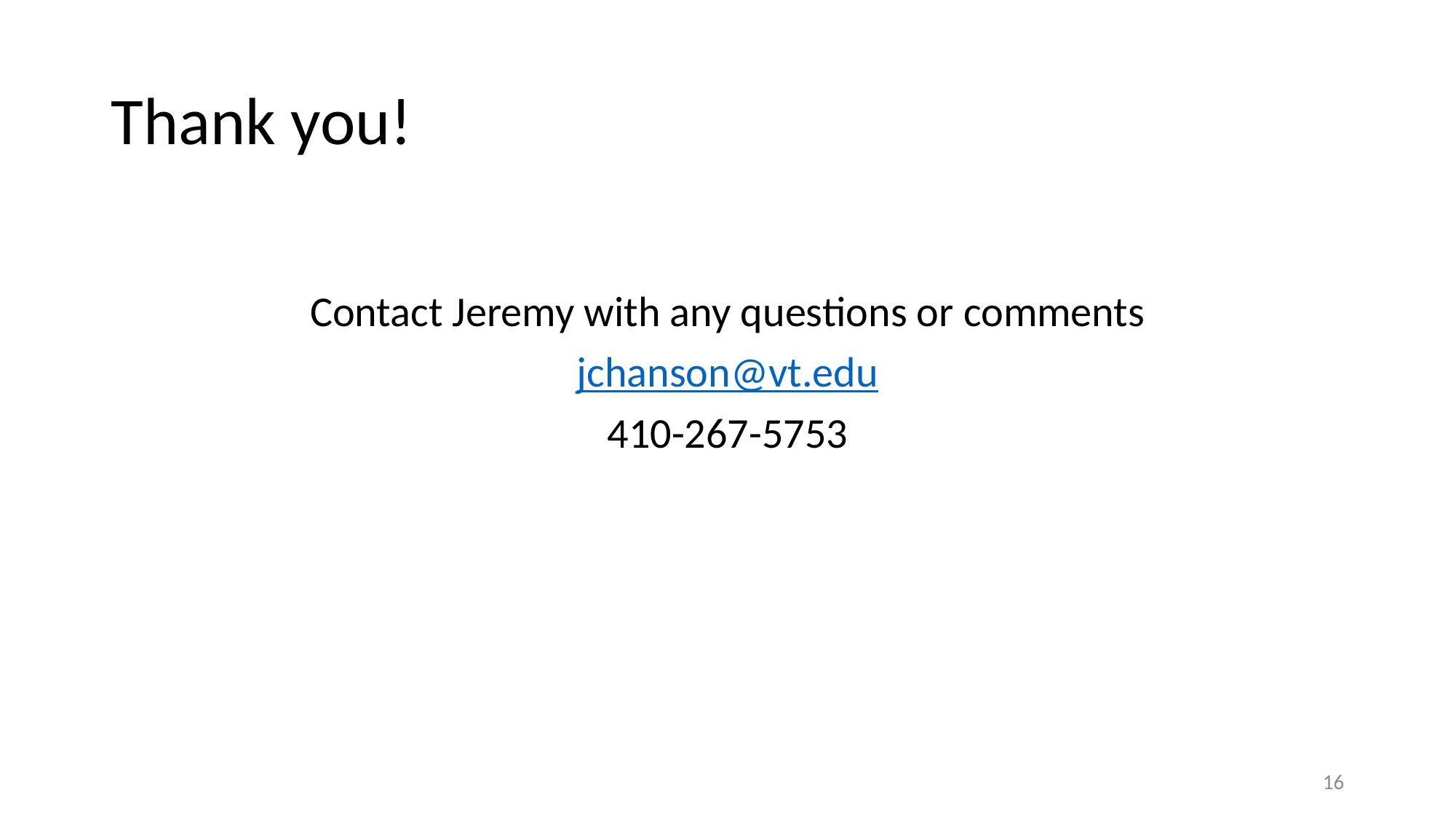

# Thank you!

Contact Jeremy with any questions or comments
jchanson@vt.edu
410-267-5753
16